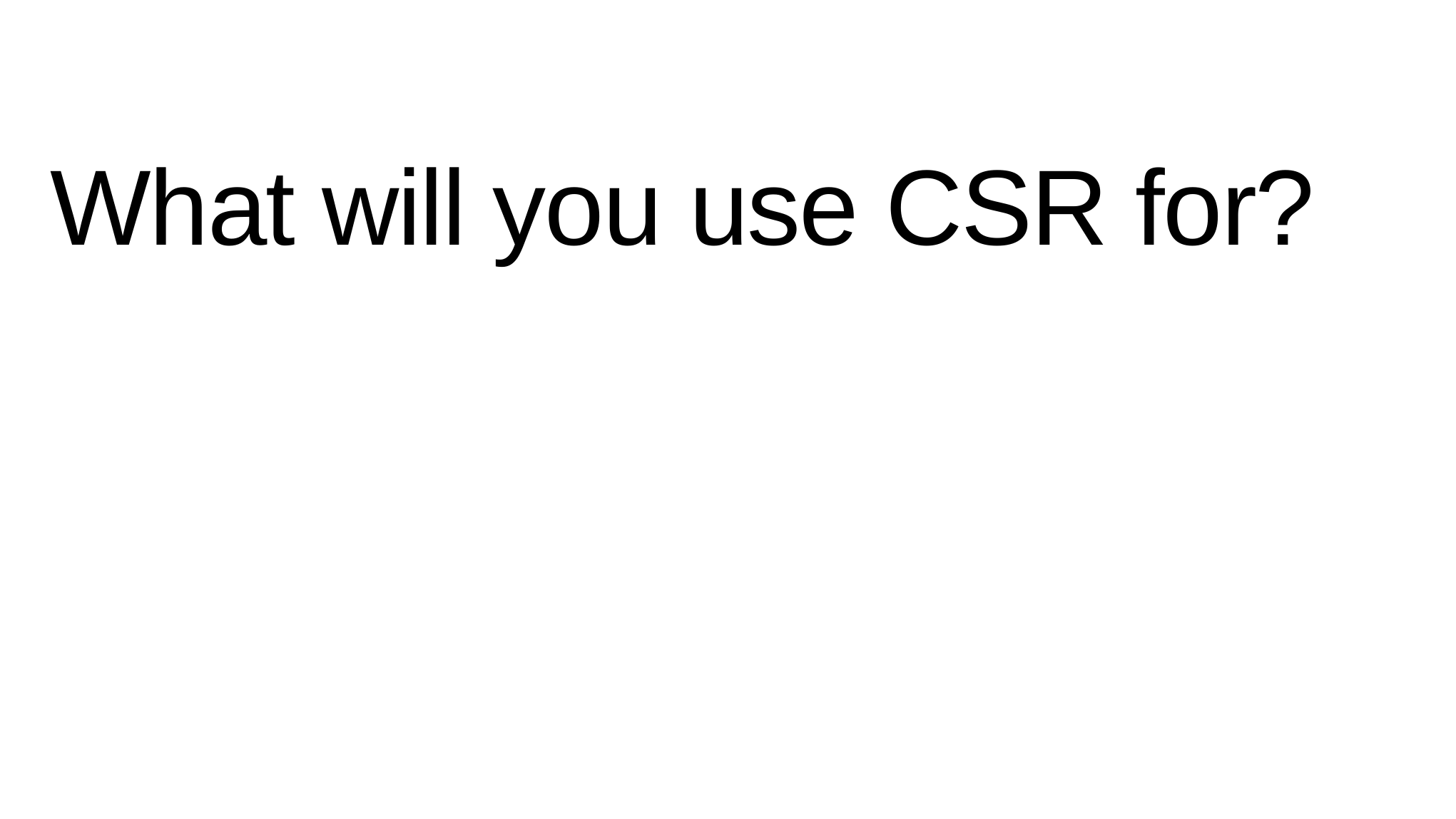

# What will you use CSR for?